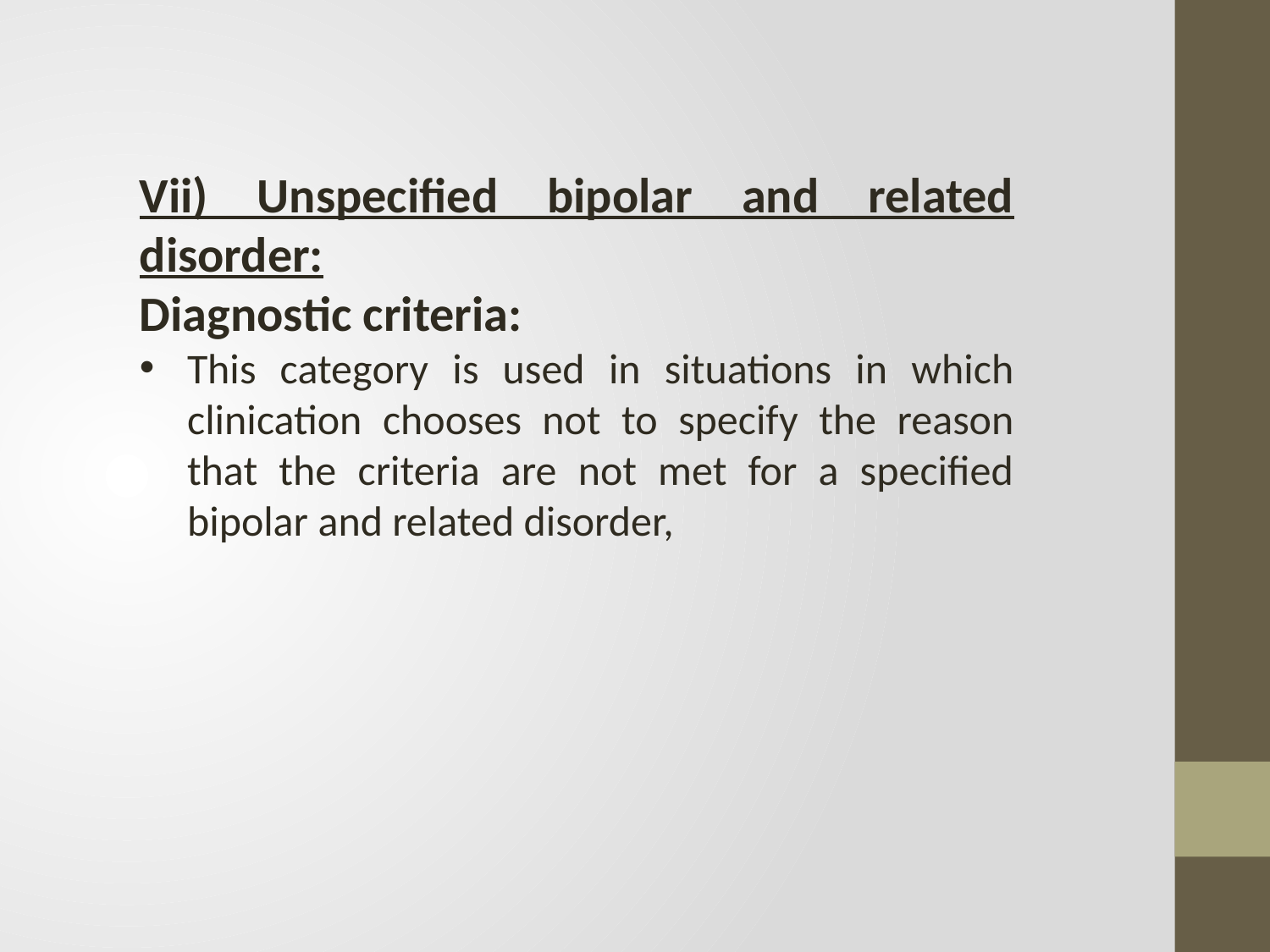

Vii) Unspecified bipolar and related disorder:
Diagnostic criteria:
This category is used in situations in which clinication chooses not to specify the reason that the criteria are not met for a specified bipolar and related disorder,